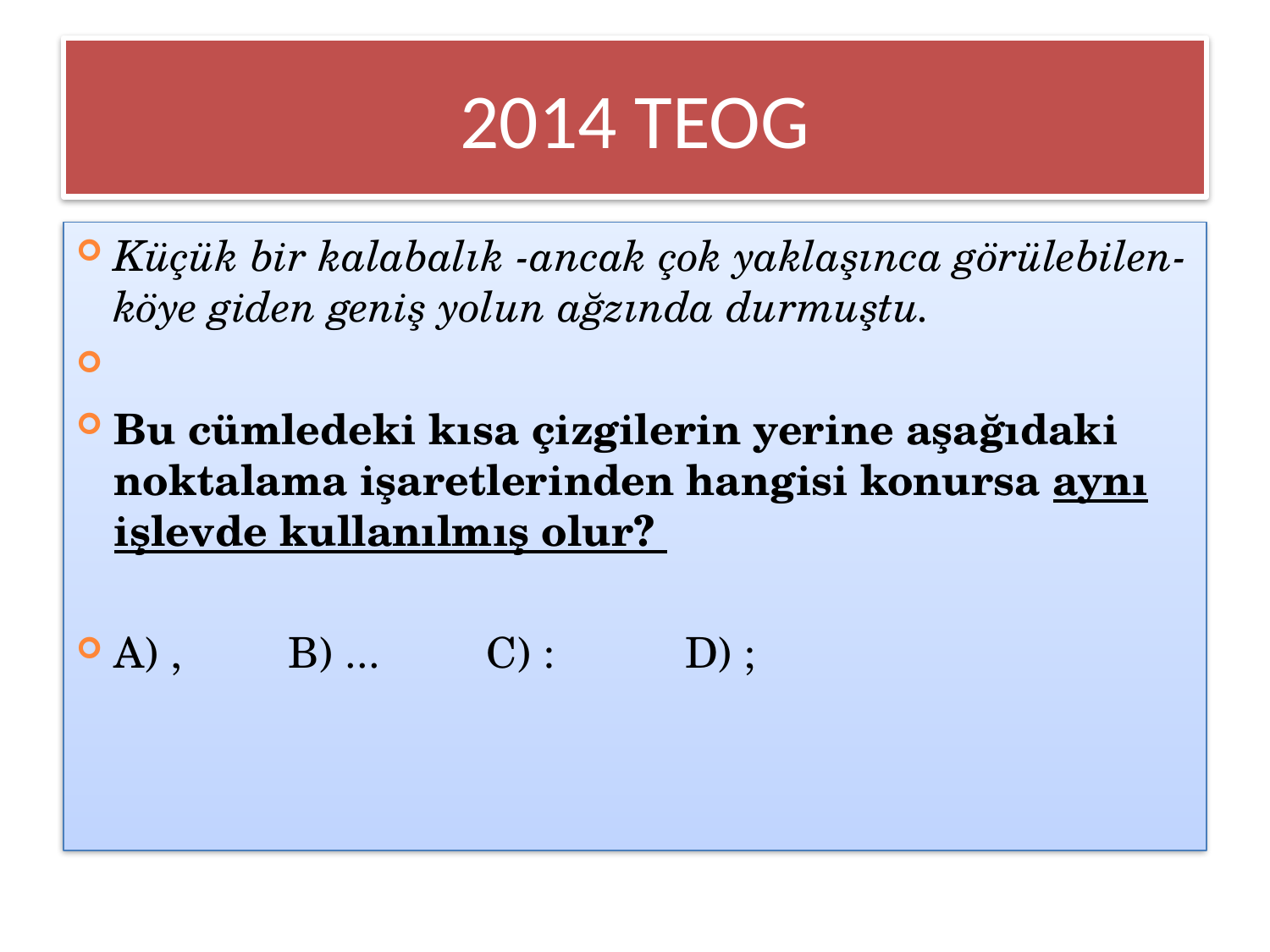

# 2014 TEOG
Küçük bir kalabalık -ancak çok yaklaşınca görülebilen- köye giden geniş yolun ağzında durmuştu.

Bu cümledeki kısa çizgilerin yerine aşağıdaki noktalama işaretlerinden hangisi konursa aynı işlevde kullanılmış olur?

A) ,         B) ...         C) :           D) ;